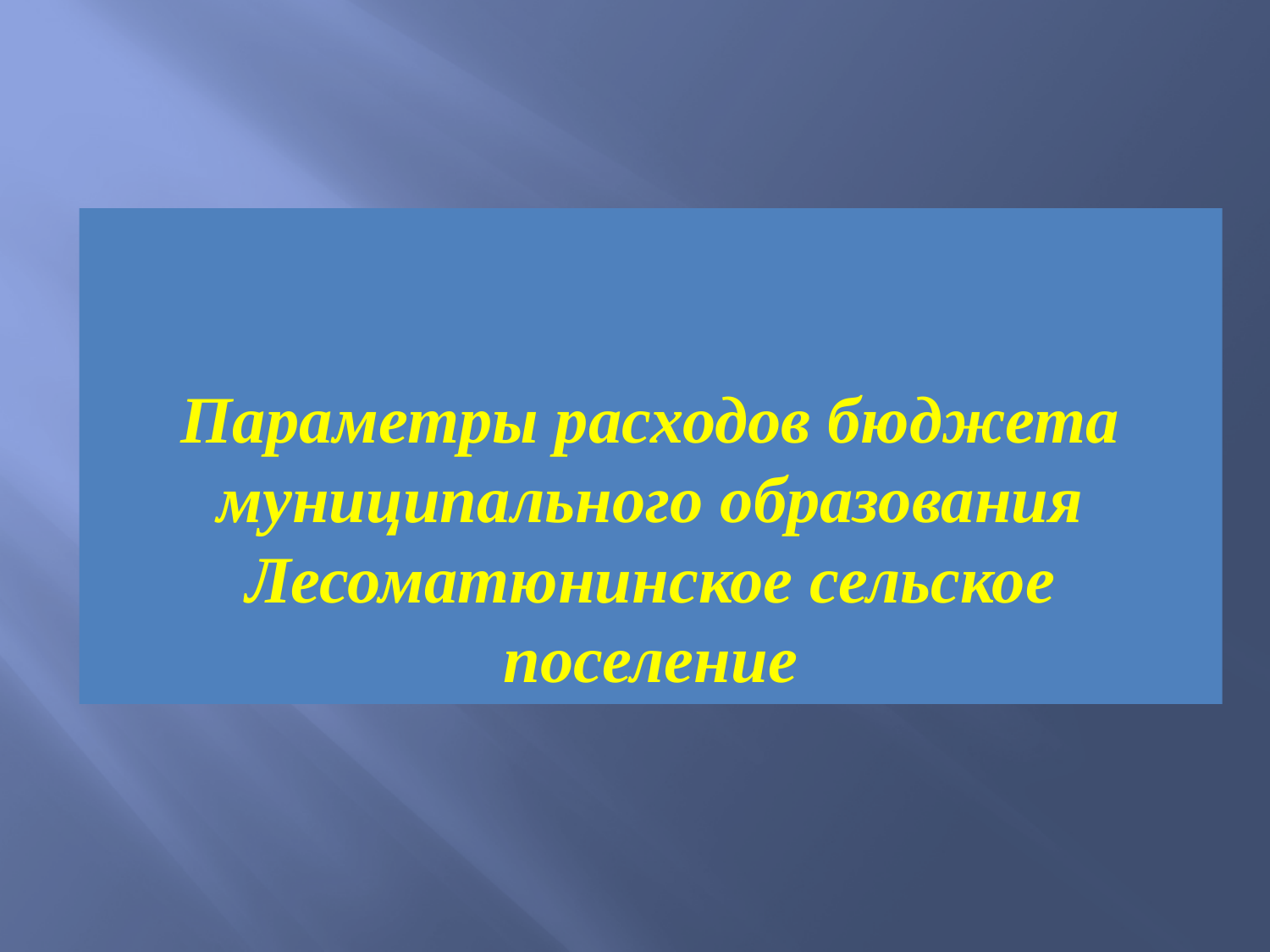

# Параметры расходов бюджета муниципального образования Лесоматюнинское сельское поселение